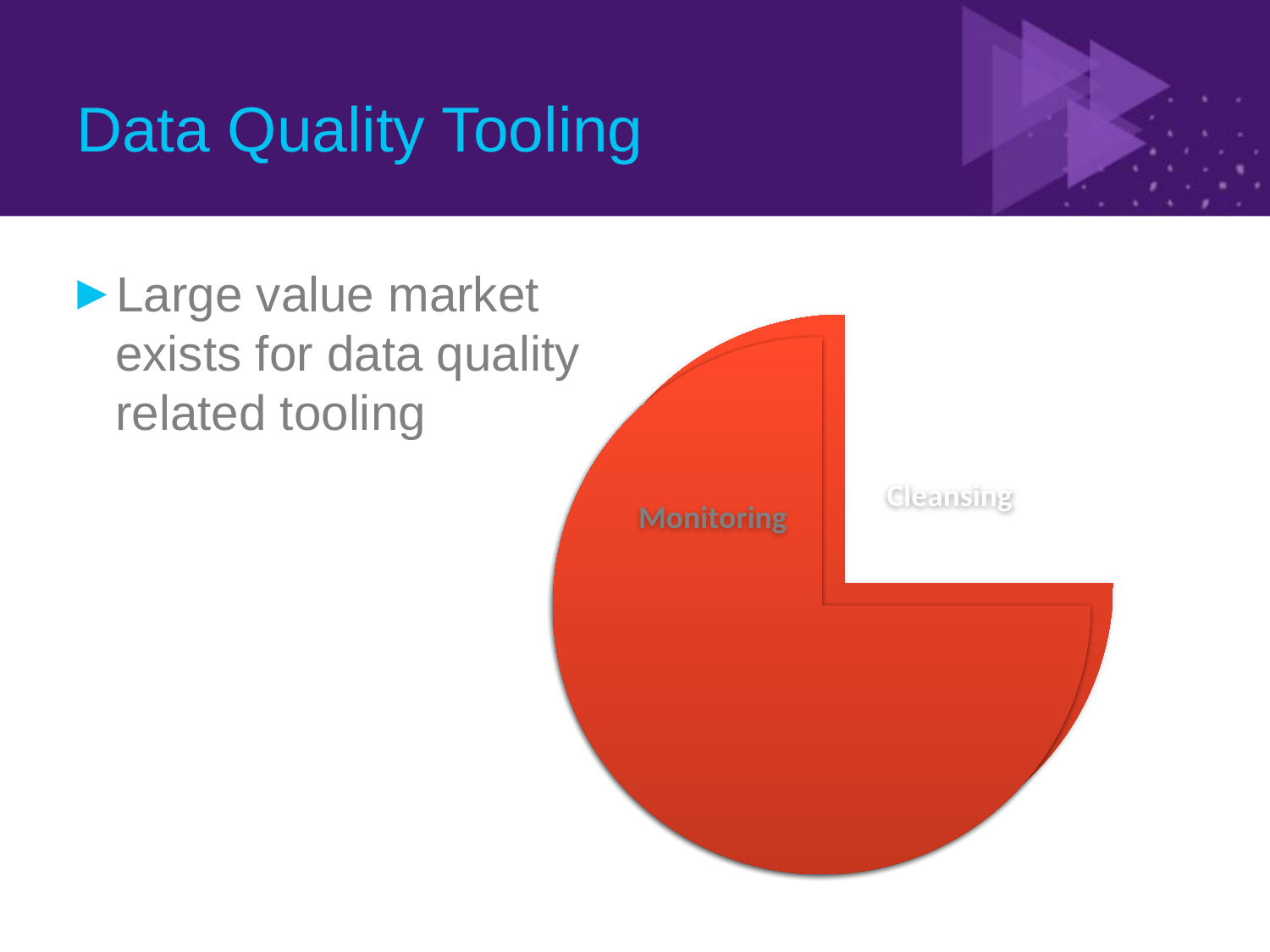

# Data Quality Tooling
Cleansing
Matching
Profiling
Monitoring
Large value market exists for data quality related tooling